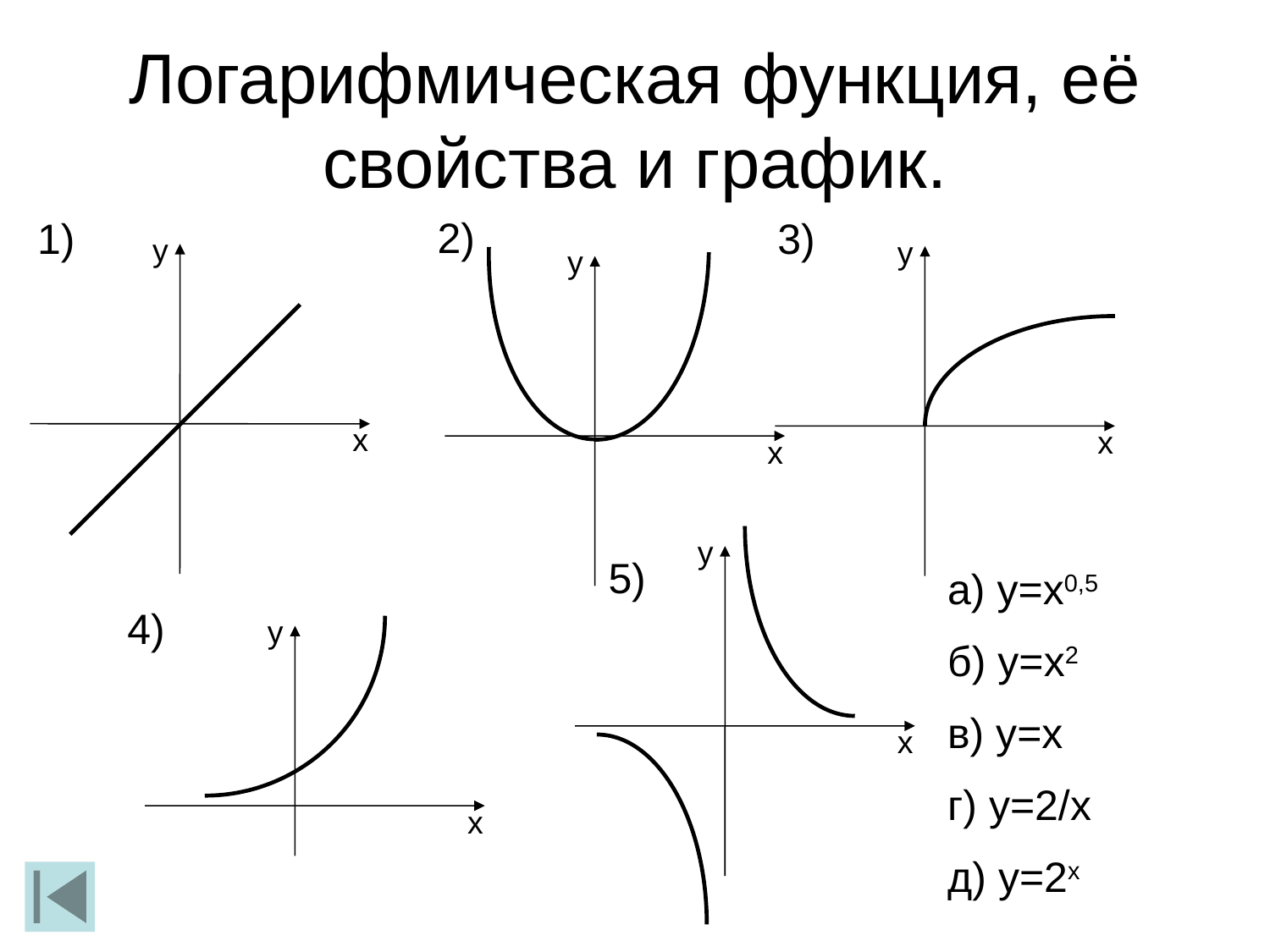

Логарифмическая функция, её свойства и график.
2)
у

х

1)
у

х

3)
у

х

у

5)

х

а) у=х0,5
б) у=х2
в) у=х
г) у=2/х
д) у=2х
4)
у

х